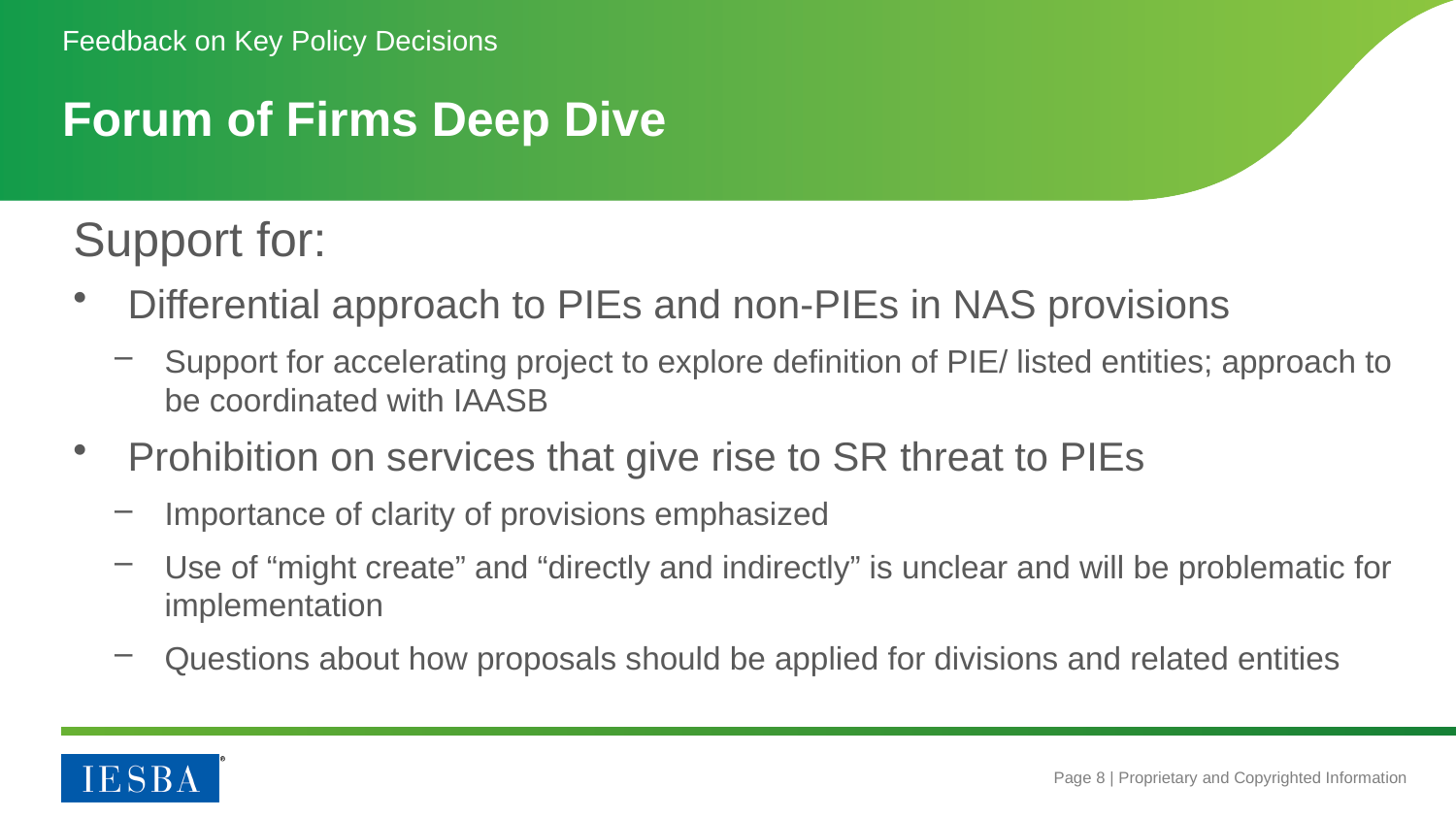

Feedback on Key Policy Decisions
# Forum of Firms Deep Dive
Support for:
Differential approach to PIEs and non-PIEs in NAS provisions
Support for accelerating project to explore definition of PIE/ listed entities; approach to be coordinated with IAASB
Prohibition on services that give rise to SR threat to PIEs
Importance of clarity of provisions emphasized
Use of “might create” and “directly and indirectly” is unclear and will be problematic for implementation
Questions about how proposals should be applied for divisions and related entities